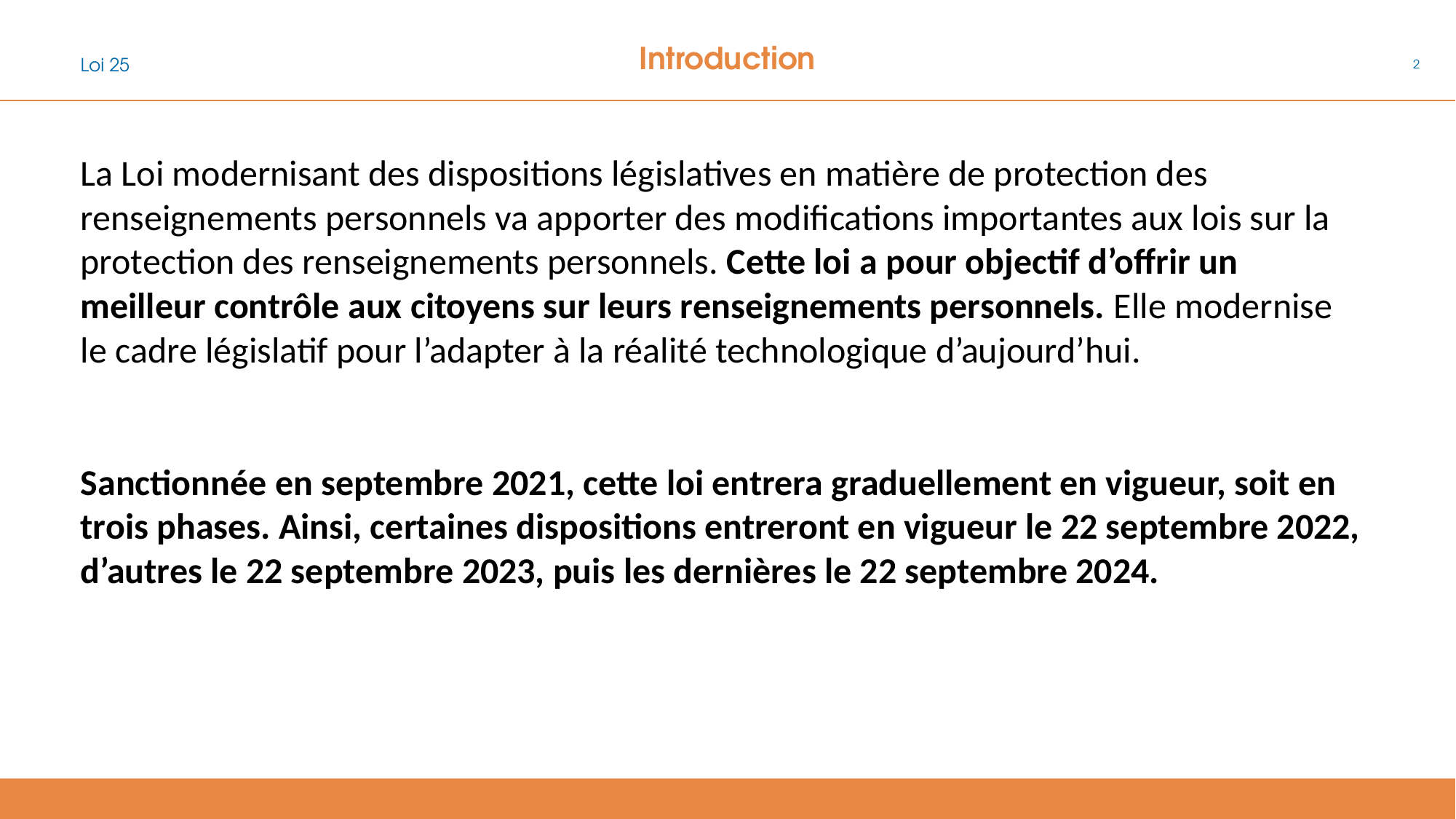

# Introduction
Loi 25
2
La Loi modernisant des dispositions législatives en matière de protection des renseignements personnels va apporter des modifications importantes aux lois sur la protection des renseignements personnels. Cette loi a pour objectif d’offrir un meilleur contrôle aux citoyens sur leurs renseignements personnels. Elle modernise le cadre législatif pour l’adapter à la réalité technologique d’aujourd’hui.

Sanctionnée en septembre 2021, cette loi entrera graduellement en vigueur, soit en trois phases. Ainsi, certaines dispositions entreront en vigueur le 22 septembre 2022, d’autres le 22 septembre 2023, puis les dernières le 22 septembre 2024.